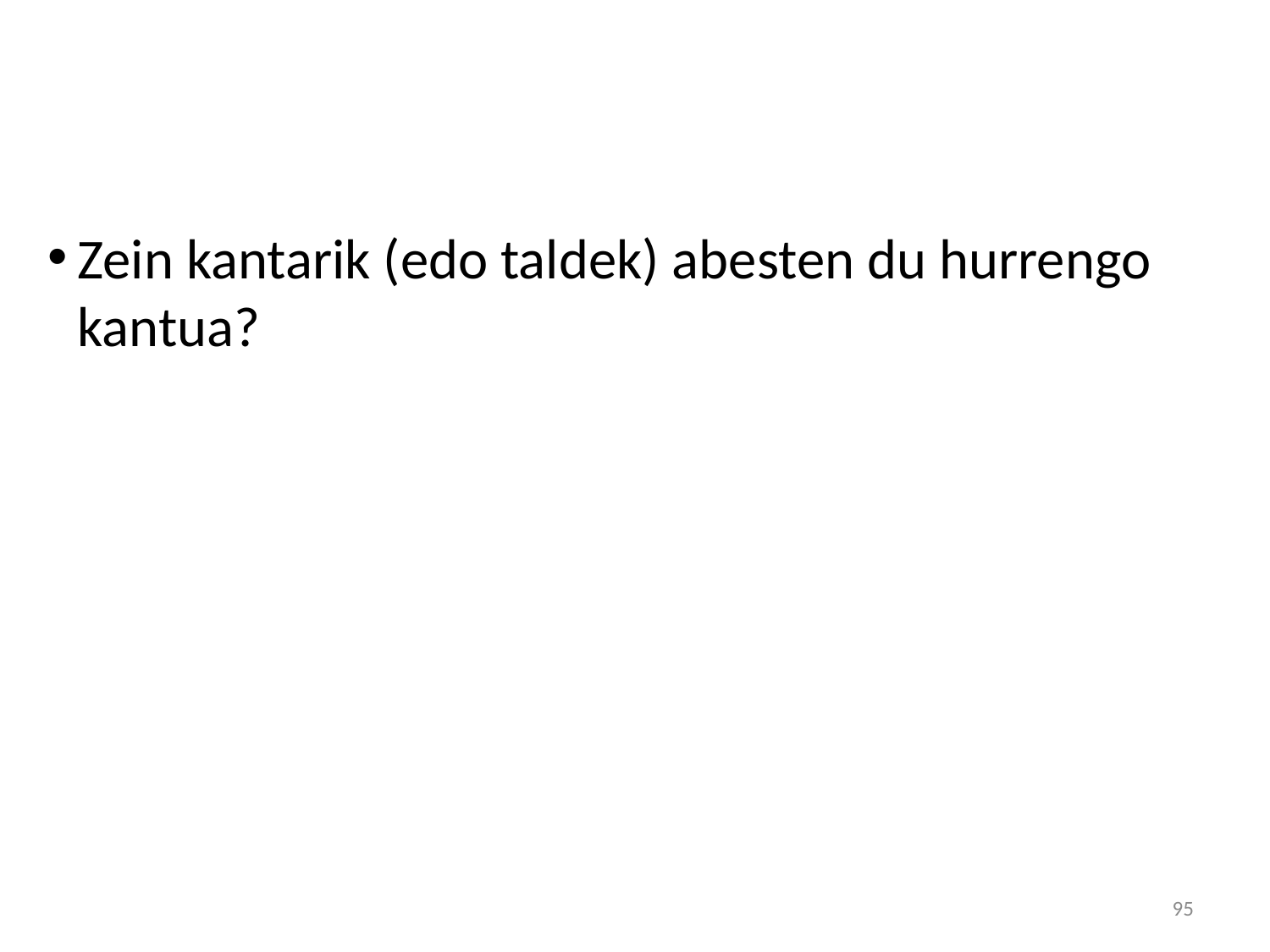

Zein kantarik (edo taldek) abesten du hurrengo kantua?
95